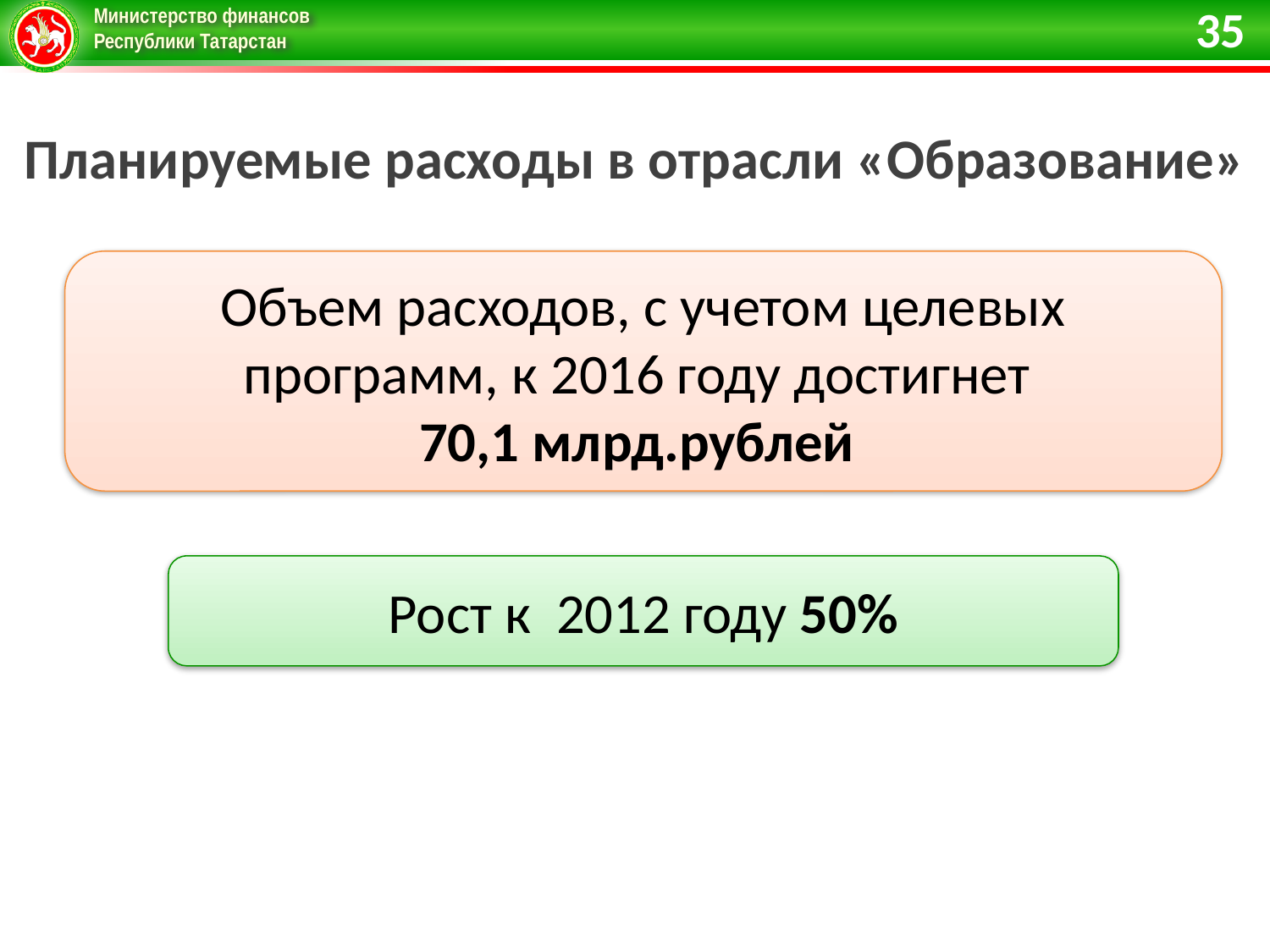

35
Планируемые расходы в отрасли «Образование»
Объем расходов, с учетом целевых программ, к 2016 году достигнет
70,1 млрд.рублей
Рост к  2012 году 50%